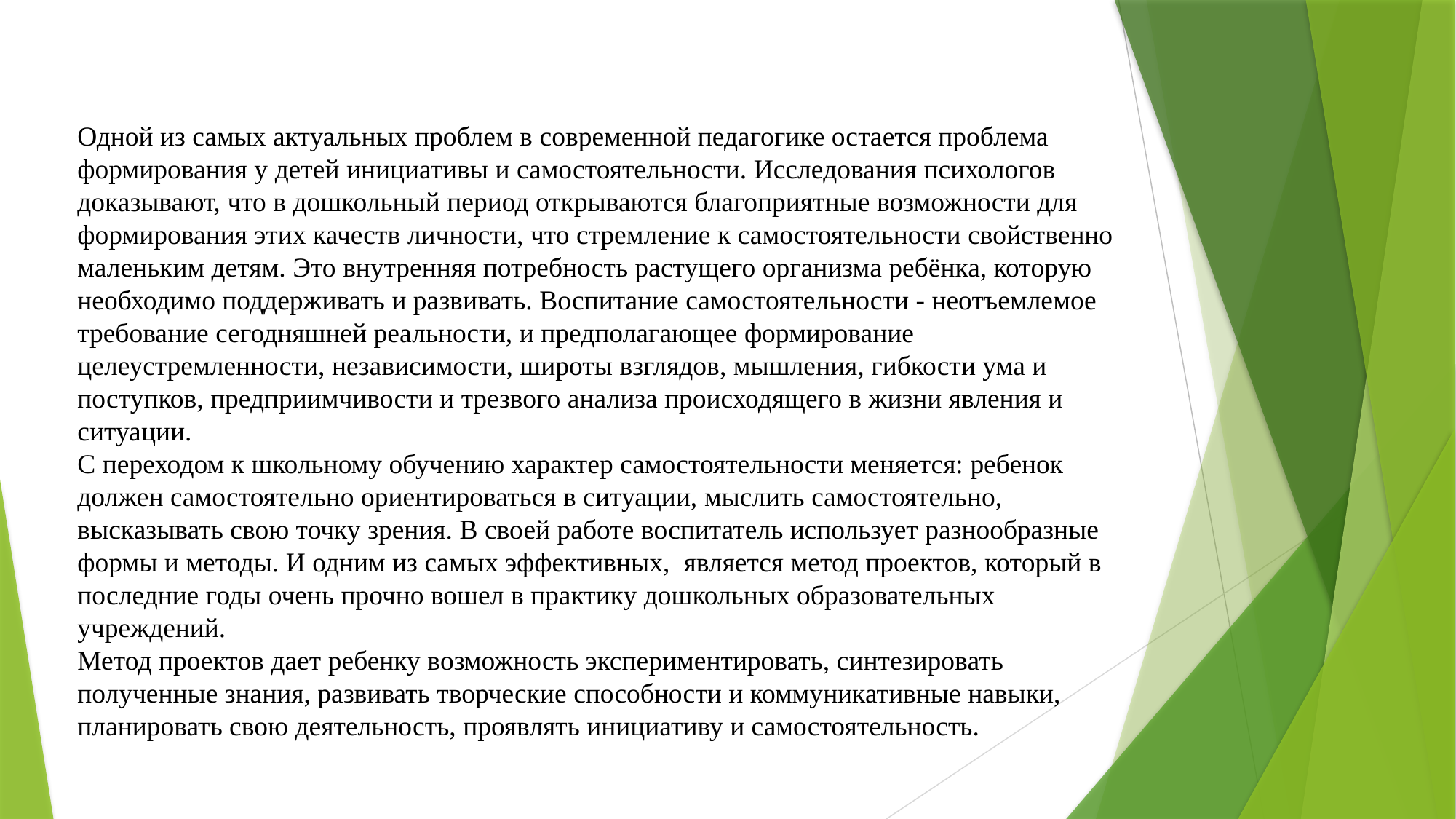

Одной из самых актуальных проблем в современной педагогике остается проблема формирования у детей инициативы и самостоятельности. Исследования психологов доказывают, что в дошкольный период открываются благоприятные возможности для формирования этих качеств личности, что стремление к самостоятельности свойственно маленьким детям. Это внутренняя потребность растущего организма ребёнка, которую необходимо поддерживать и развивать. Воспитание самостоятельности - неотъемлемое требование сегодняшней реальности, и предполагающее формирование целеустремленности, независимости, широты взглядов, мышления, гибкости ума и поступков, предприимчивости и трезвого анализа происходящего в жизни явления и ситуации.
С переходом к школьному обучению характер самостоятельности меняется: ребенок должен самостоятельно ориентироваться в ситуации, мыслить самостоятельно, высказывать свою точку зрения. В своей работе воспитатель использует разнообразные формы и методы. И одним из самых эффективных,  является метод проектов, который в последние годы очень прочно вошел в практику дошкольных образовательных учреждений.
Метод проектов дает ребенку возможность экспериментировать, синтезировать полученные знания, развивать творческие способности и коммуникативные навыки, планировать свою деятельность, проявлять инициативу и самостоятельность.